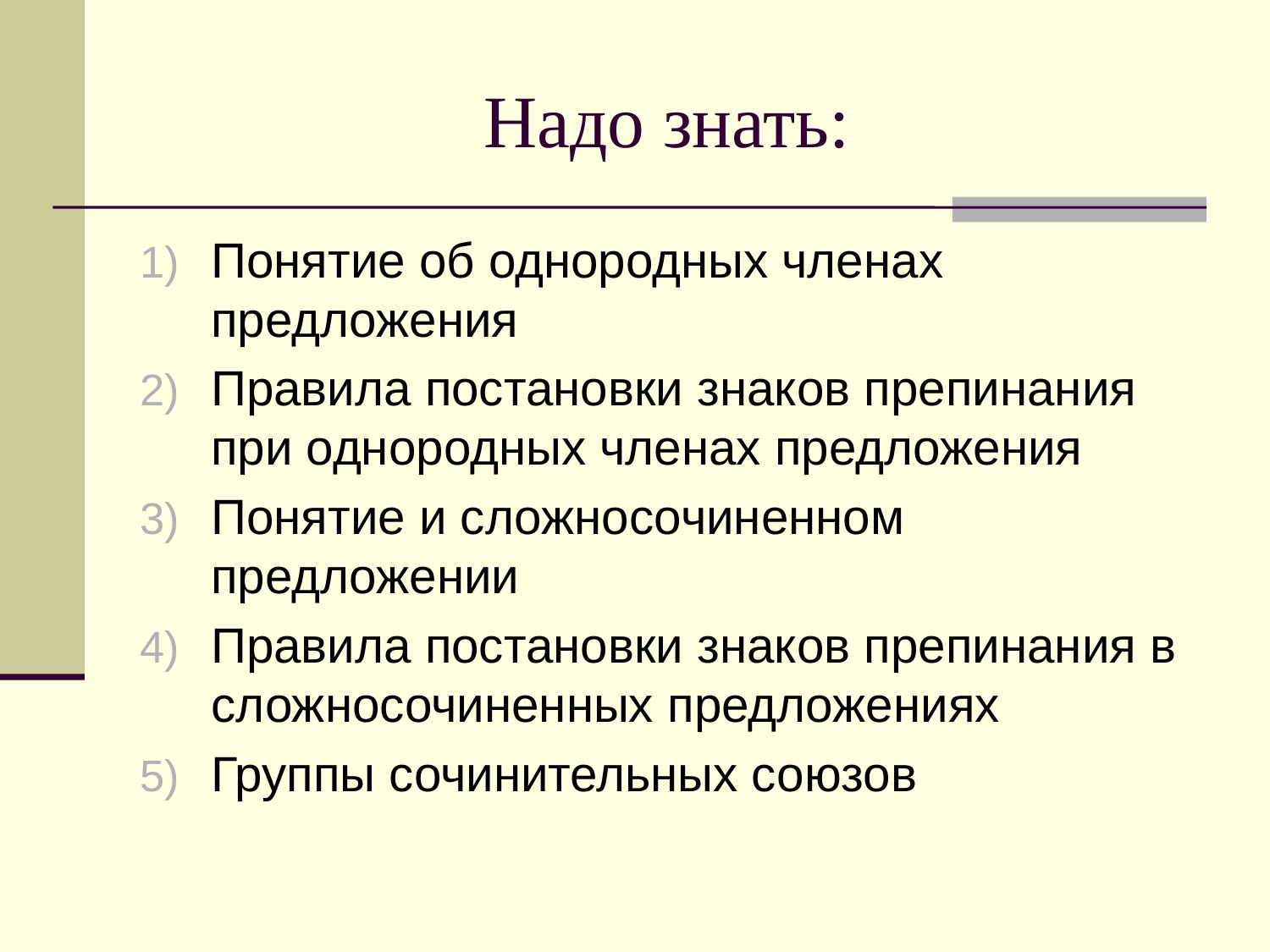

# Надо знать:
Понятие об однородных членах предложения
Правила постановки знаков препинания при однородных членах предложения
Понятие и сложносочиненном предложении
Правила постановки знаков препинания в сложносочиненных предложениях
Группы сочинительных союзов